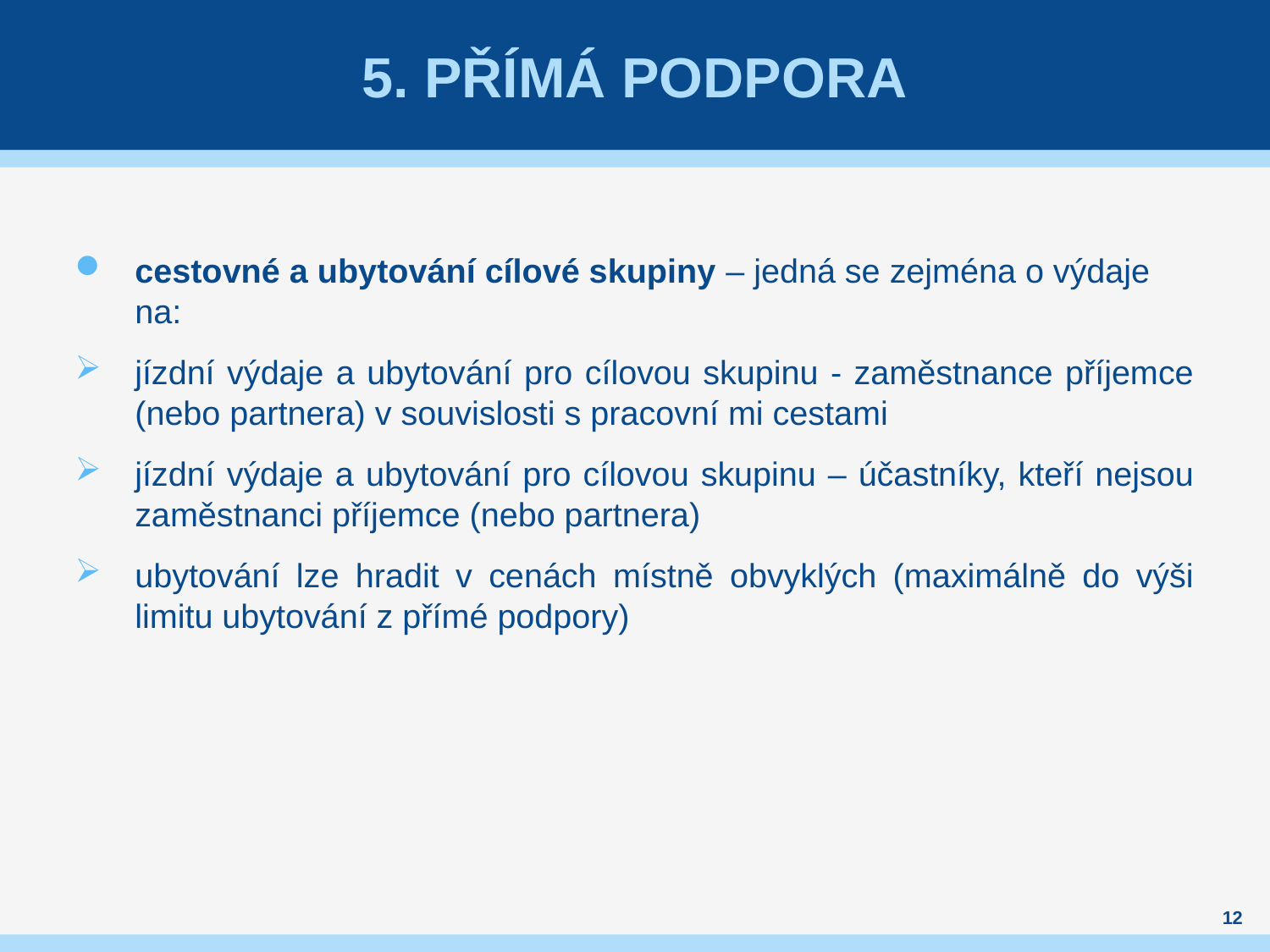

# 5. Přímá podpora
cestovné a ubytování cílové skupiny – jedná se zejména o výdaje na:
jízdní výdaje a ubytování pro cílovou skupinu - zaměstnance příjemce (nebo partnera) v souvislosti s pracovní mi cestami
jízdní výdaje a ubytování pro cílovou skupinu – účastníky, kteří nejsou zaměstnanci příjemce (nebo partnera)
ubytování lze hradit v cenách místně obvyklých (maximálně do výši limitu ubytování z přímé podpory)

12